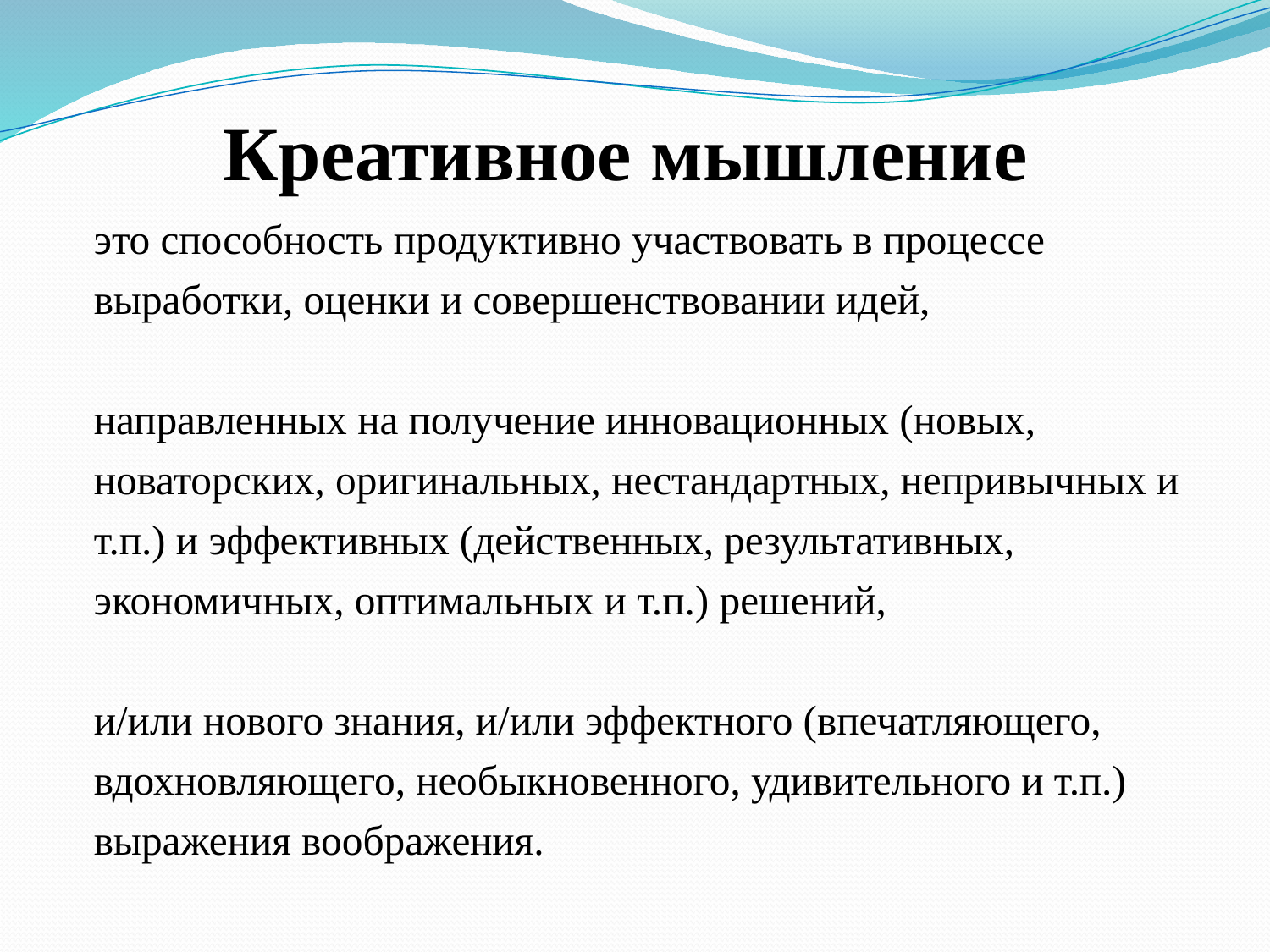

# Креативное мышление
  	это способность продуктивно участвовать в процессе выработки, оценки и совершенствовании идей,

	направленных на получение инновационных (новых, новаторских, оригинальных, нестандартных, непривычных и т.п.) и эффективных (действенных, результативных, экономичных, оптимальных и т.п.) решений,

	и/или нового знания, и/или эффектного (впечатляющего, вдохновляющего, необыкновенного, удивительного и т.п.) выражения воображения.